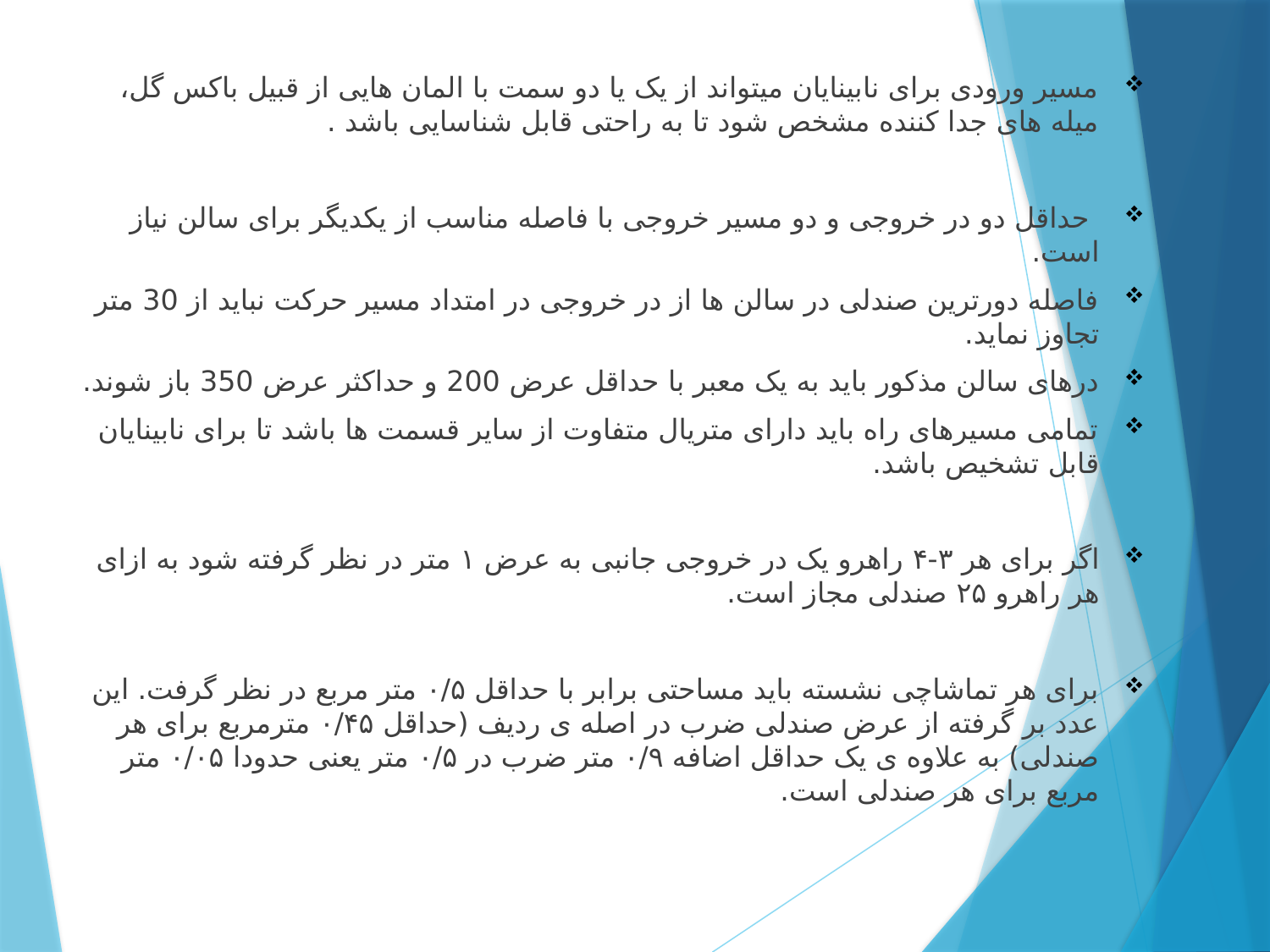

مسیر ورودی برای نابینایان میتواند از یک یا دو سمت با المان هایی از قبیل باکس گل، میله های جدا کننده مشخص شود تا به راحتی قابل شناسایی باشد .

 حداقل دو در خروجی و دو مسیر خروجی با فاصله مناسب از یکدیگر برای سالن نیاز است.
فاصله دورترین صندلی در سالن ها از در خروجی در امتداد مسیر حرکت نباید از 30 متر تجاوز نماید.
درهای سالن مذکور باید به یک معبر با حداقل عرض 200 و حداکثر عرض 350 باز شوند.
تمامی مسیرهای راه باید دارای متریال متفاوت از سایر قسمت ها باشد تا برای نابینایان قابل تشخیص باشد.

اگر برای هر ۳-۴ راهرو یک در خروجی جانبی به عرض ۱ متر در نظر گرفته شود به ازای هر راهرو ۲۵ صندلی مجاز است.

برای هر تماشاچی نشسته باید مساحتی برابر با حداقل ۰/۵ متر مربع در نظر گرفت. این عدد بر گرفته از عرض صندلی ضرب در اصله ی ردیف (حداقل ۰/۴۵ مترمربع برای هر صندلی) به علاوه ی یک حداقل اضافه ۰/۹ متر ضرب در ۰/۵ متر یعنی حدودا ۰/۰۵ متر مربع برای هر صندلی است.